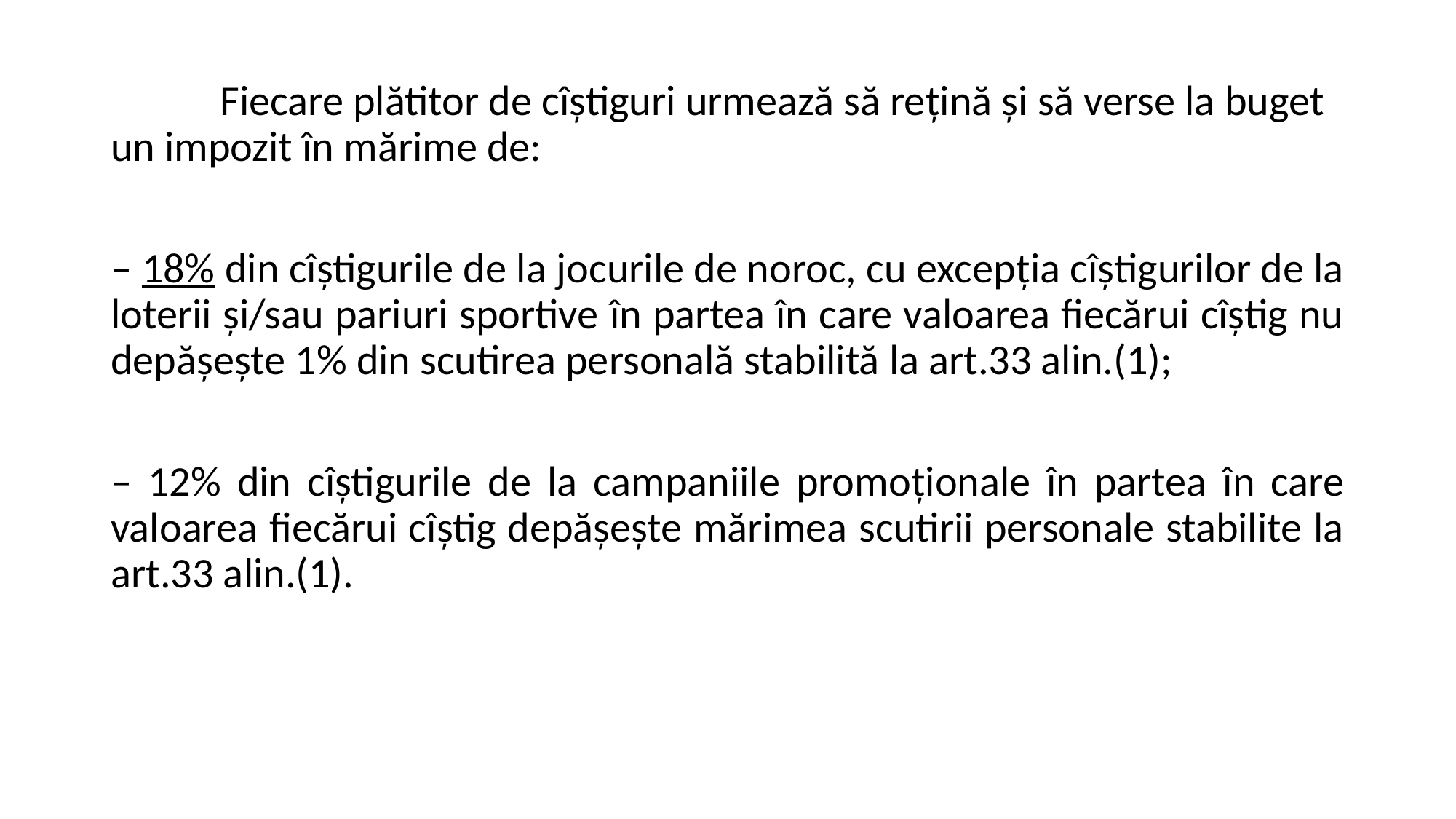

Fiecare plătitor de cîştiguri urmează să reţină şi să verse la buget un impozit în mărime de:

– 18% din cîştigurile de la jocurile de noroc, cu excepţia cîştigurilor de la loterii şi/sau pariuri sportive în partea în care valoarea fiecărui cîştig nu depăşeşte 1% din scutirea personală stabilită la art.33 alin.(1);

– 12% din cîştigurile de la campaniile promoţionale în partea în care valoarea fiecărui cîştig depăşeşte mărimea scutirii personale stabilite la art.33 alin.(1).